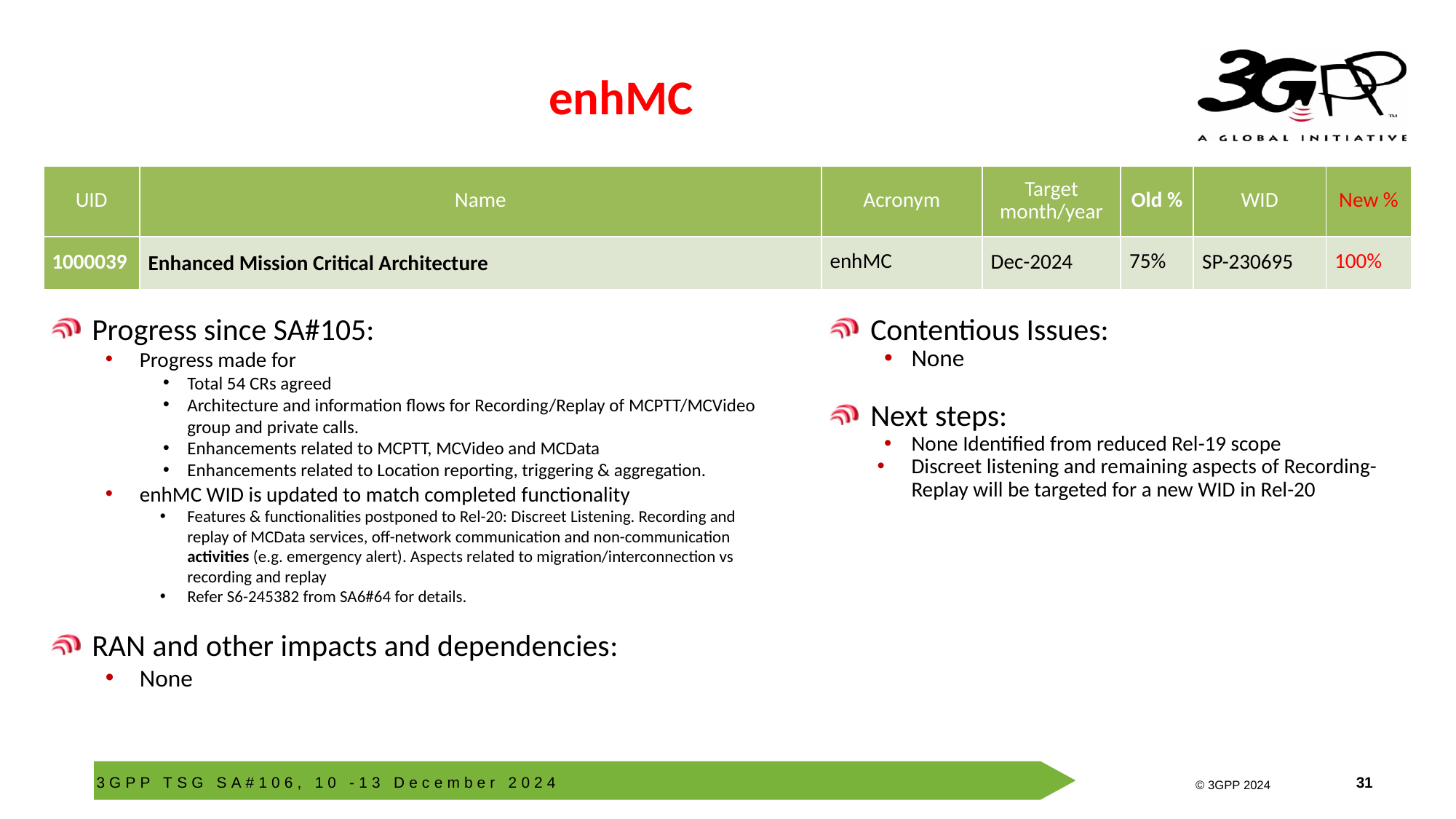

# enhMC
| UID | Name | Acronym | Target month/year | Old % | WID | New % |
| --- | --- | --- | --- | --- | --- | --- |
| 1000039 | Enhanced Mission Critical Architecture | enhMC | Dec-2024 | 75% | SP-230695 | 100% |
Progress since SA#105:
Progress made for
Total 54 CRs agreed
Architecture and information flows for Recording/Replay of MCPTT/MCVideo group and private calls.
Enhancements related to MCPTT, MCVideo and MCData
Enhancements related to Location reporting, triggering & aggregation.
enhMC WID is updated to match completed functionality
Features & functionalities postponed to Rel-20: Discreet Listening. Recording and replay of MCData services, off-network communication and non-communication activities (e.g. emergency alert). Aspects related to migration/interconnection vs recording and replay
Refer S6-245382 from SA6#64 for details.

RAN and other impacts and dependencies:
None
Contentious Issues:
None

Next steps:
None Identified from reduced Rel-19 scope
Discreet listening and remaining aspects of Recording-Replay will be targeted for a new WID in Rel-20